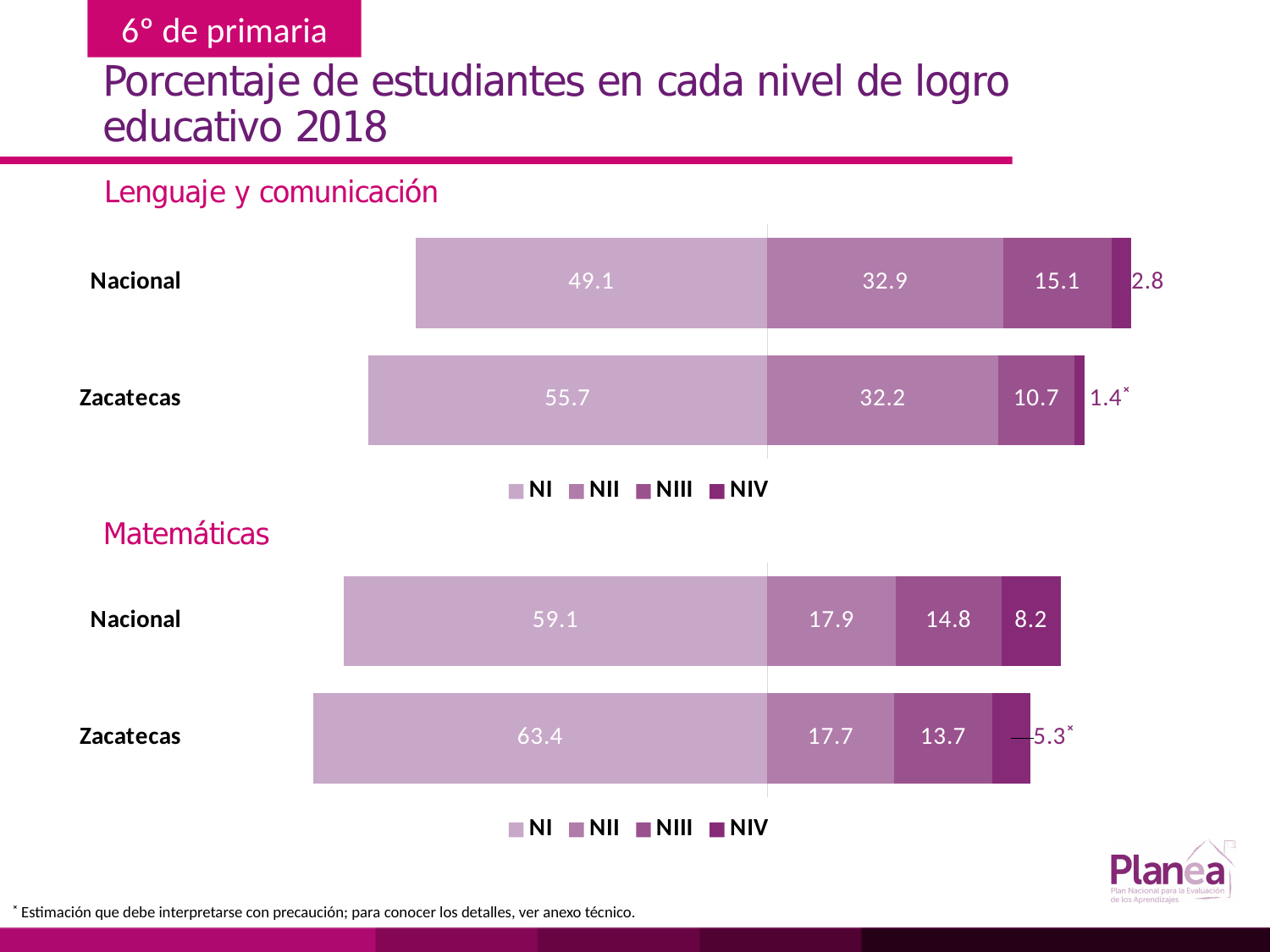

# Porcentaje de estudiantes en cada nivel de logro educativo 2018

Lenguaje y comunicación

### Chart

| Category |  |  |  |  |
|---|---|---|---|---|
| Zacatecas | -55.7 | 32.2 | 10.7 | 1.4 |
| Nacional | -49.1 | 32.9 | 15.1 | 2.8 |
Matemáticas

### Chart

| Category |  |  |  |  |
|---|---|---|---|---|
| Zacatecas | -63.4 | 17.7 | 13.7 | 5.3 |
| Nacional | -59.1 | 17.9 | 14.8 | 8.2 |
˟ Estimación que debe interpretarse con precaución; para conocer los detalles, ver anexo técnico.